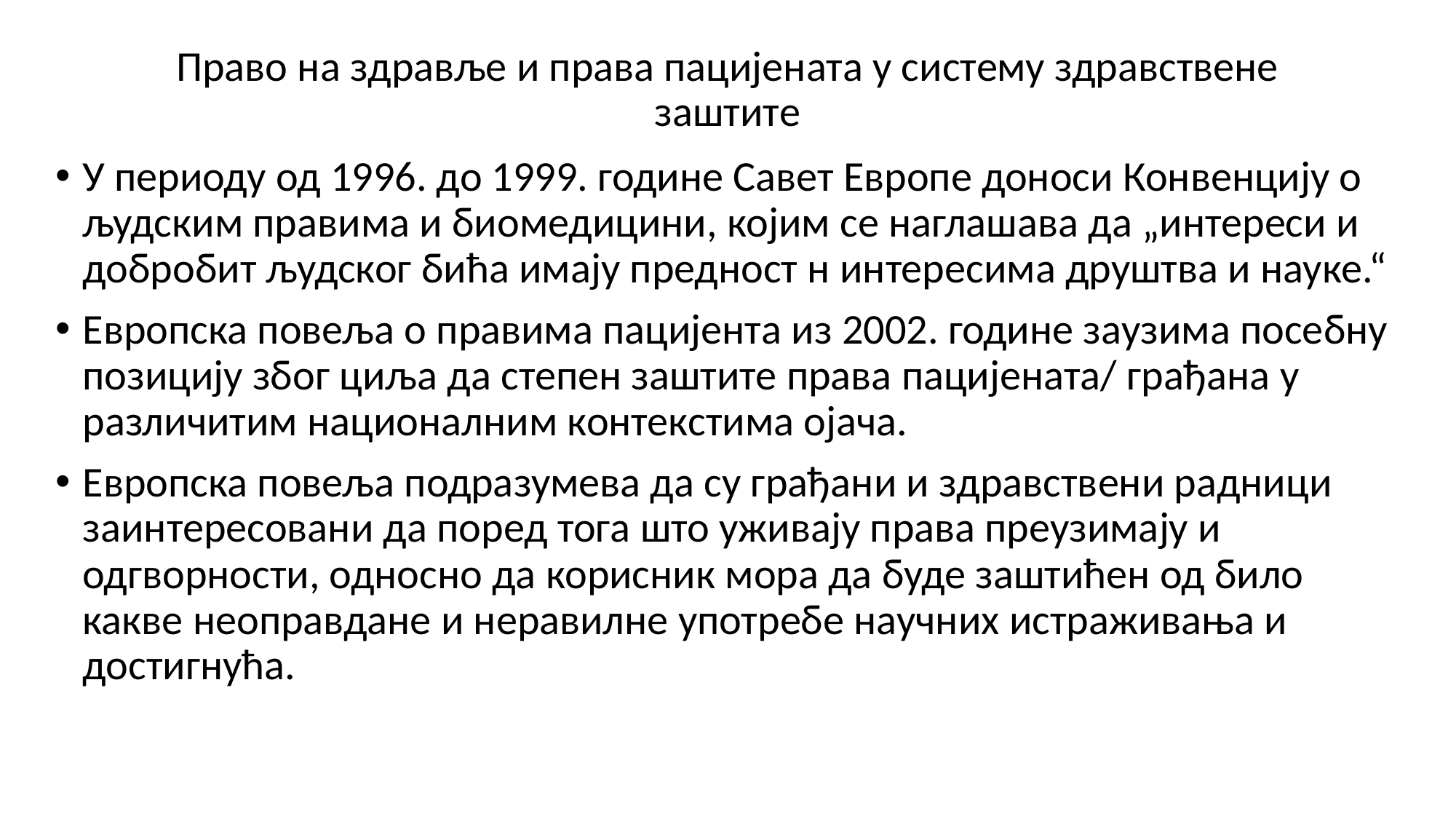

# Право на здравље и права пацијената у систему здравствене заштите
У периоду од 1996. до 1999. године Савет Европе доноси Конвенцију о људским правима и биомедицини, којим се наглашава да „интереси и добробит људског бића имају предност н интересима друштва и науке.“
Европска повеља о правима пацијента из 2002. године заузима посебну позицију због циља да степен заштите права пацијената/ грађана у различитим националним контекстима ојача.
Европска повеља подразумева да су грађани и здравствени радници заинтересовани да поред тога што уживају права преузимају и одгворности, односно да корисник мора да буде заштићен од било какве неоправдане и неравилне употребе научних истраживања и достигнућа.